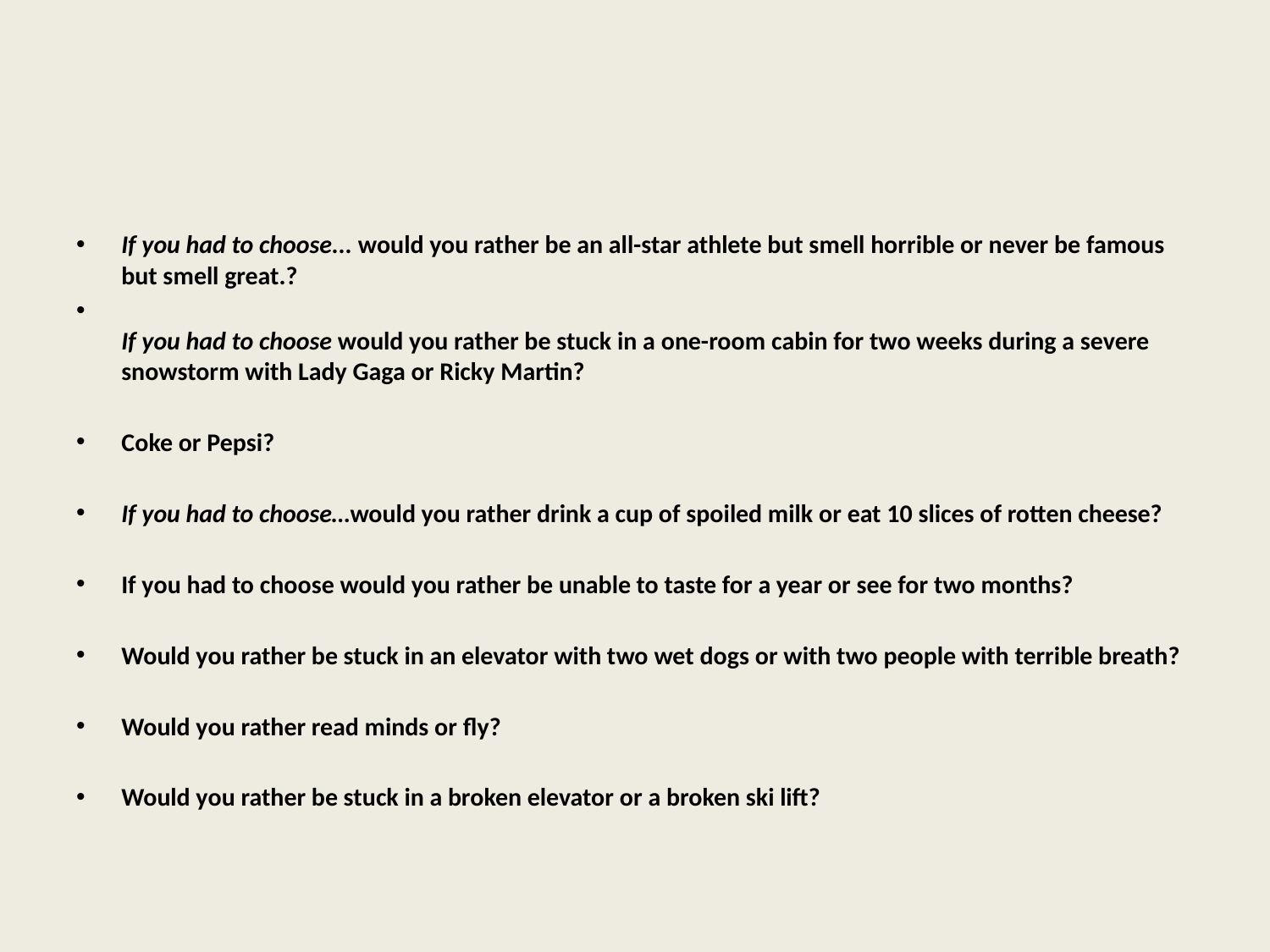

#
If you had to choose... would you rather be an all-star athlete but smell horrible or never be famous but smell great.?
If you had to choose would you rather be stuck in a one-room cabin for two weeks during a severe snowstorm with Lady Gaga or Ricky Martin?

Coke or Pepsi?

If you had to choose…would you rather drink a cup of spoiled milk or eat 10 slices of rotten cheese?

If you had to choose would you rather be unable to taste for a year or see for two months?

Would you rather be stuck in an elevator with two wet dogs or with two people with terrible breath?

Would you rather read minds or fly?

Would you rather be stuck in a broken elevator or a broken ski lift?